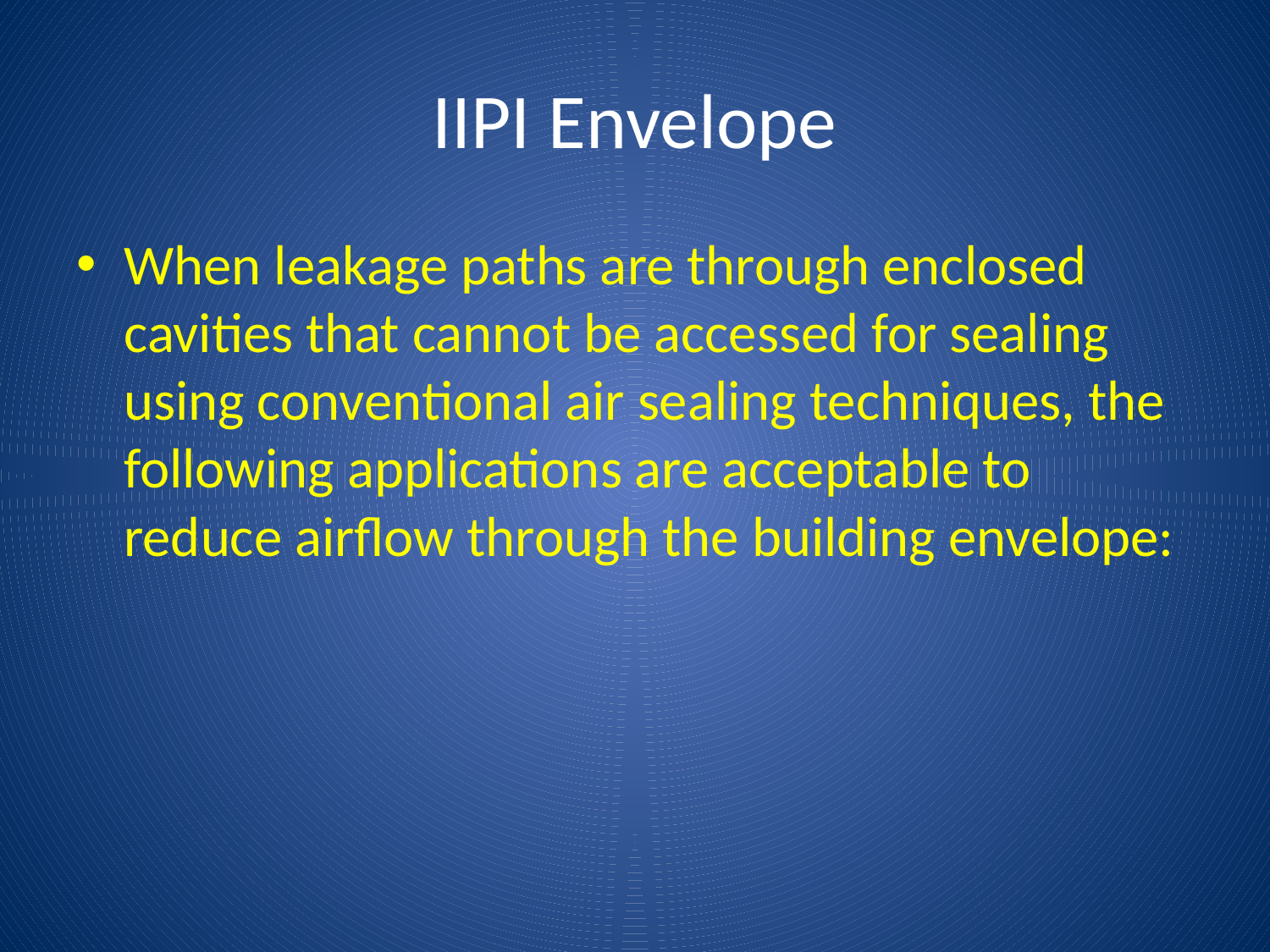

# IIPI Envelope
When leakage paths are through enclosed cavities that cannot be accessed for sealing using conventional air sealing techniques, the following applications are acceptable to reduce airflow through the building envelope: